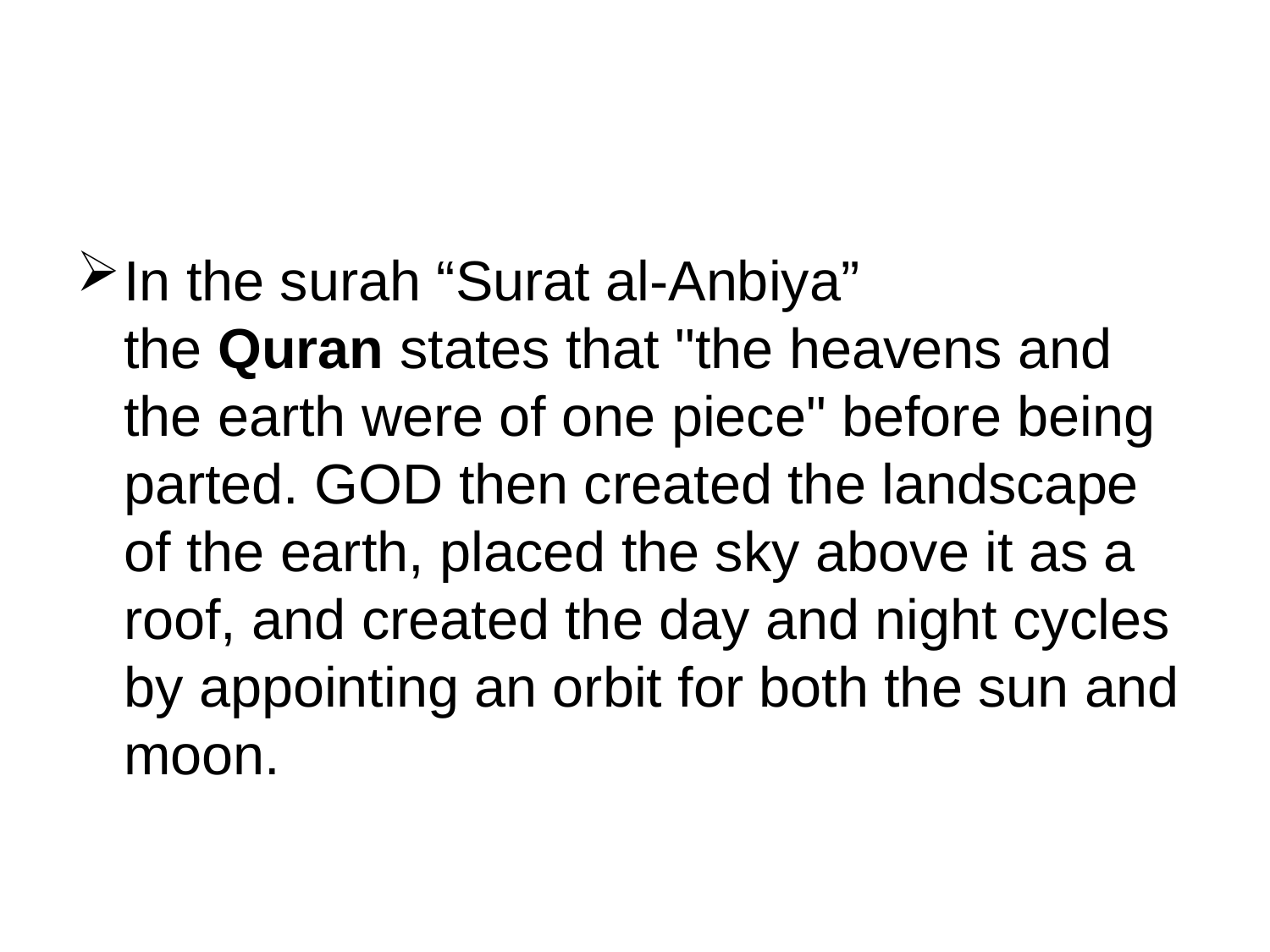

#

In the surah “Surat al-Anbiya” the Quran states that "the heavens and the earth were of one piece" before being parted. GOD then created the landscape of the earth, placed the sky above it as a roof, and created the day and night cycles by appointing an orbit for both the sun and moon.